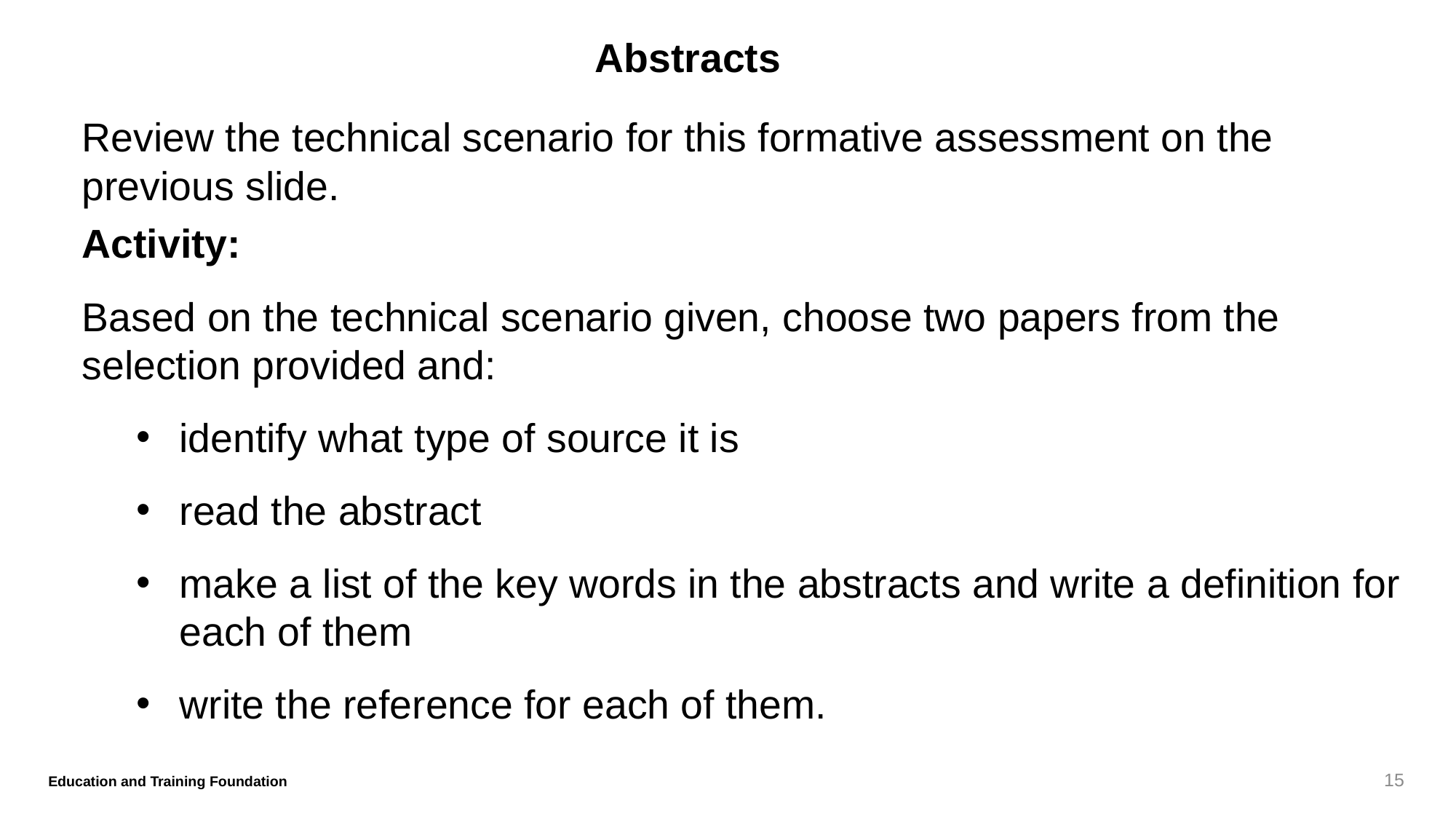

# Abstracts
Review the technical scenario for this formative assessment on the previous slide.
Activity:
Based on the technical scenario given, choose two papers from the selection provided and:
identify what type of source it is
read the abstract
make a list of the key words in the abstracts and write a definition for each of them
write the reference for each of them.

15
Education and Training Foundation